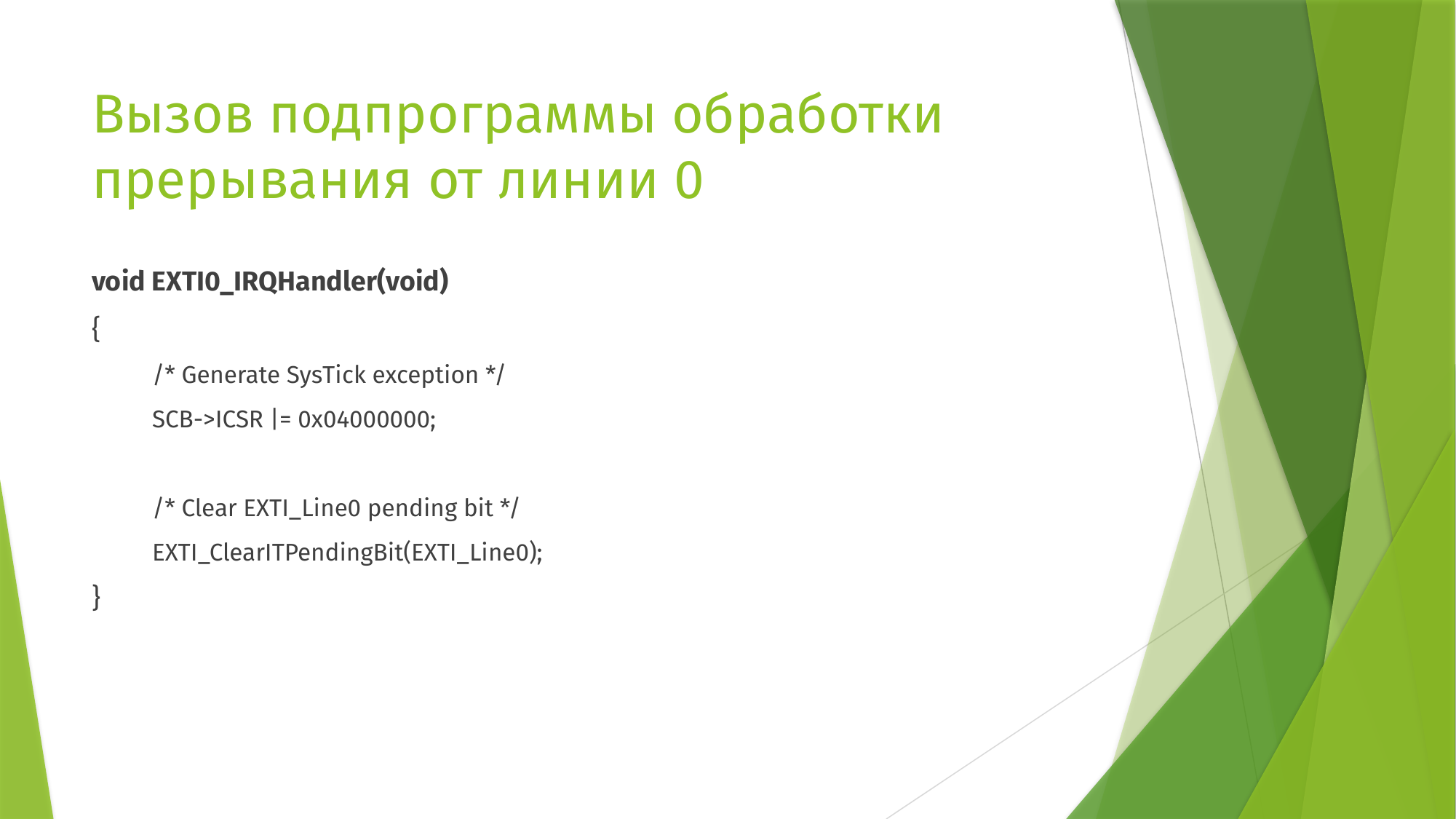

# Вызов подпрограммы обработки прерывания от линии 0
void EXTI0_IRQHandler(void)
{
  /* Generate SysTick exception */
  SCB->ICSR |= 0x04000000;

  /* Clear EXTI_Line0 pending bit */
  EXTI_ClearITPendingBit(EXTI_Line0);
}